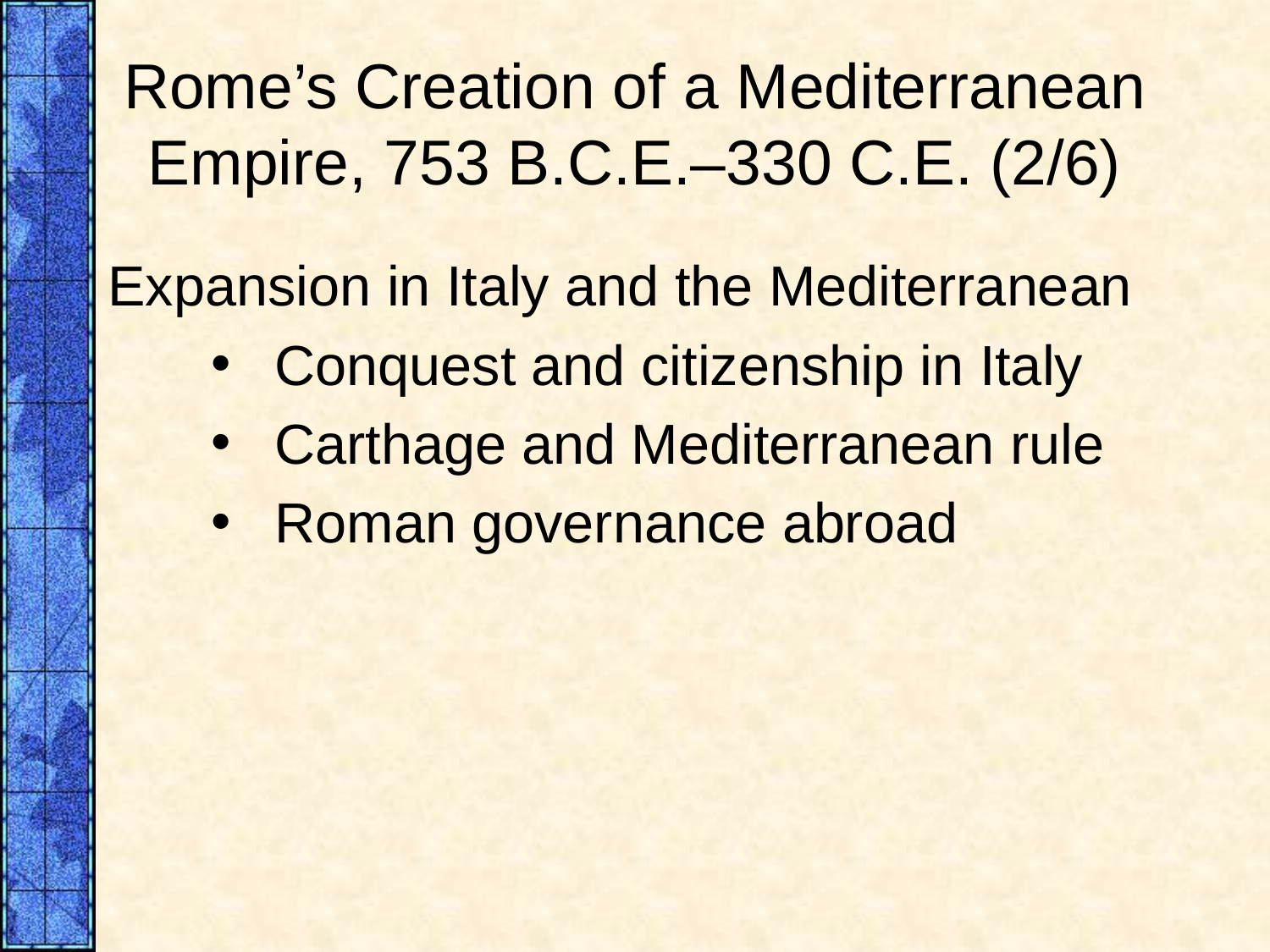

# Rome’s Creation of a Mediterranean Empire, 753 B.C.E.–330 C.E. (2/6)
Expansion in Italy and the Mediterranean
Conquest and citizenship in Italy
Carthage and Mediterranean rule
Roman governance abroad